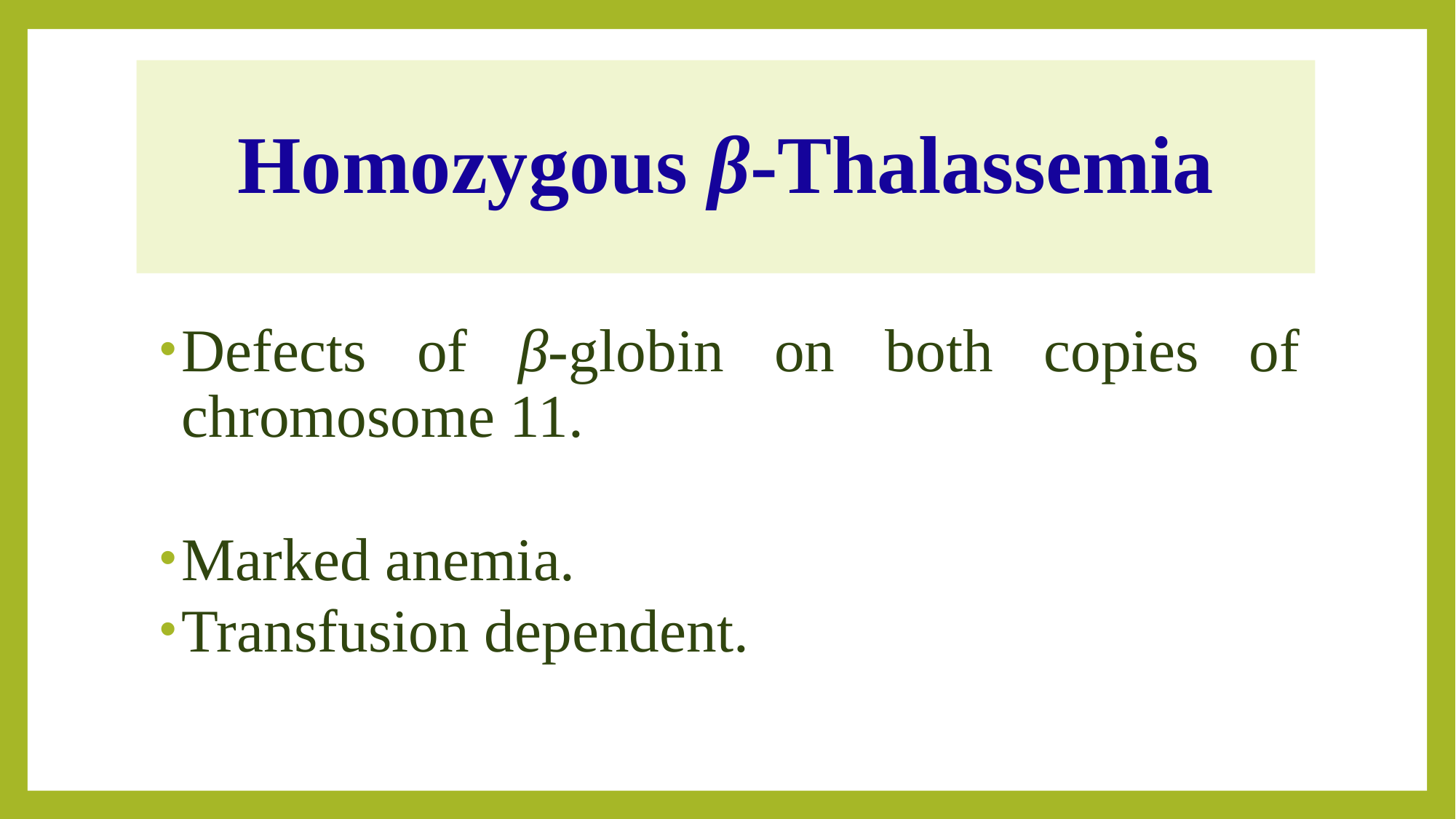

# Homozygous β-Thalassemia
Defects of β-globin on both copies of chromosome 11.

Marked anemia.
Transfusion dependent.